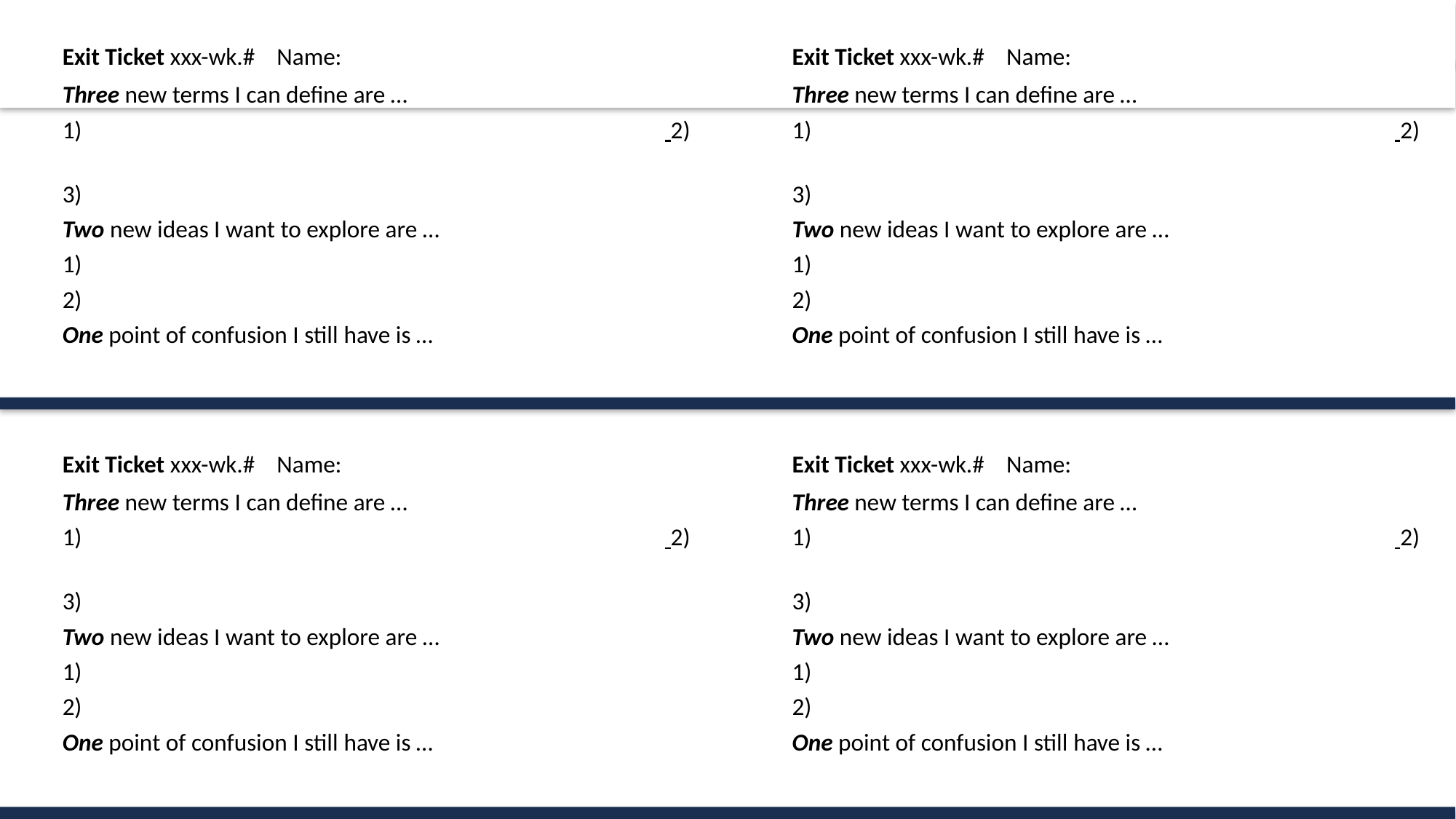

Exit Ticket xxx-wk.#    Name:
Three new terms I can define are …
1)	 2)
3)
Two new ideas I want to explore are …
1)
2)
One point of confusion I still have is …

Exit Ticket xxx-wk.#    Name:
Three new terms I can define are …
1)	 2)
3)
Two new ideas I want to explore are …
1)
2)
One point of confusion I still have is …

Exit Ticket xxx-wk.#    Name:
Three new terms I can define are …
1)	 2)
3)
Two new ideas I want to explore are …
1)
2)
One point of confusion I still have is …

Exit Ticket xxx-wk.#    Name:
Three new terms I can define are …
1)	 2)
3)
Two new ideas I want to explore are …
1)
2)
One point of confusion I still have is …